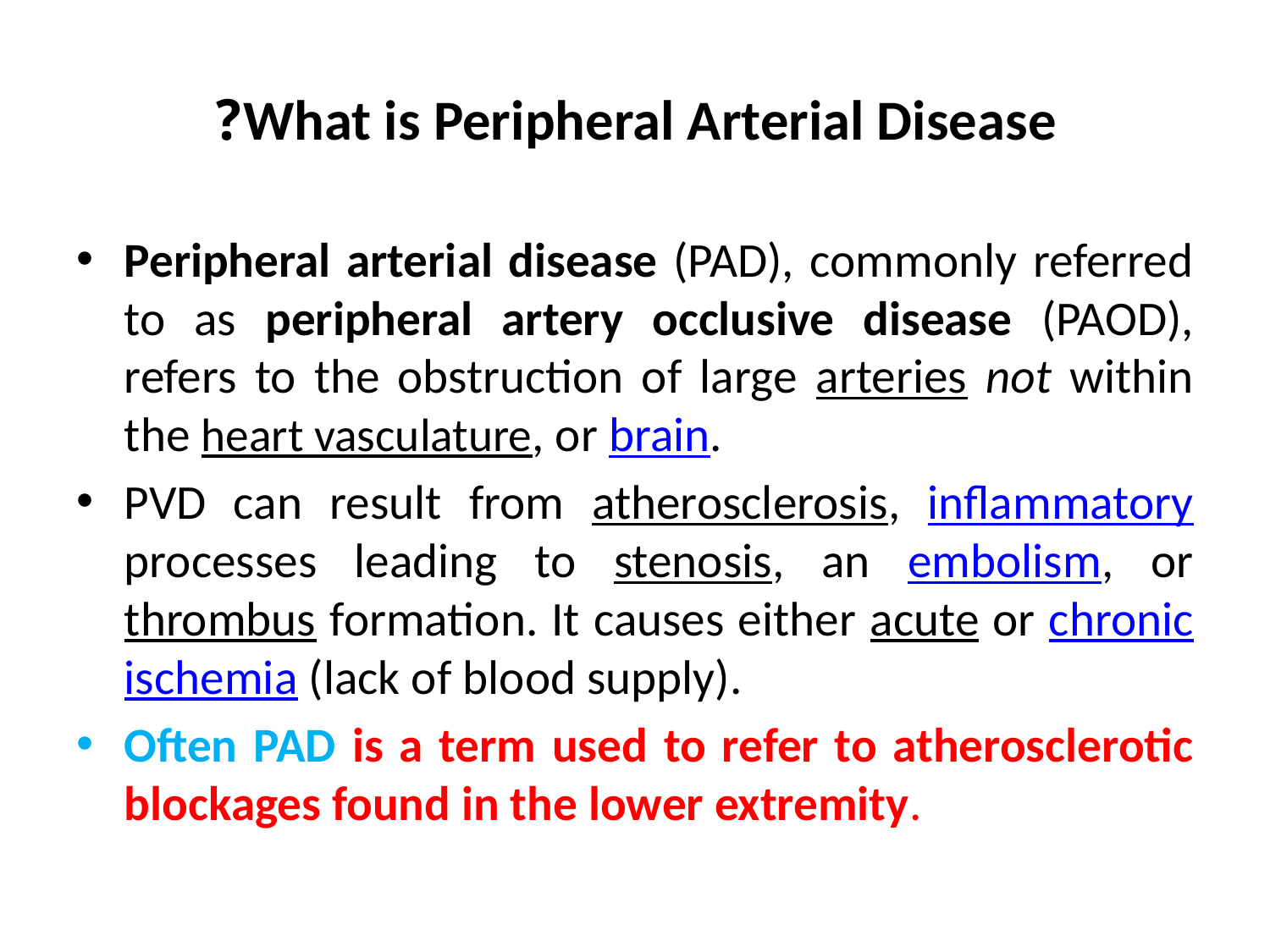

# What is Peripheral Arterial Disease?
Peripheral arterial disease (PAD), commonly referred to as peripheral artery occlusive disease (PAOD), refers to the obstruction of large arteries not within the heart vasculature, or brain.
PVD can result from atherosclerosis, inflammatory processes leading to stenosis, an embolism, or thrombus formation. It causes either acute or chronic ischemia (lack of blood supply).
Often PAD is a term used to refer to atherosclerotic blockages found in the lower extremity.